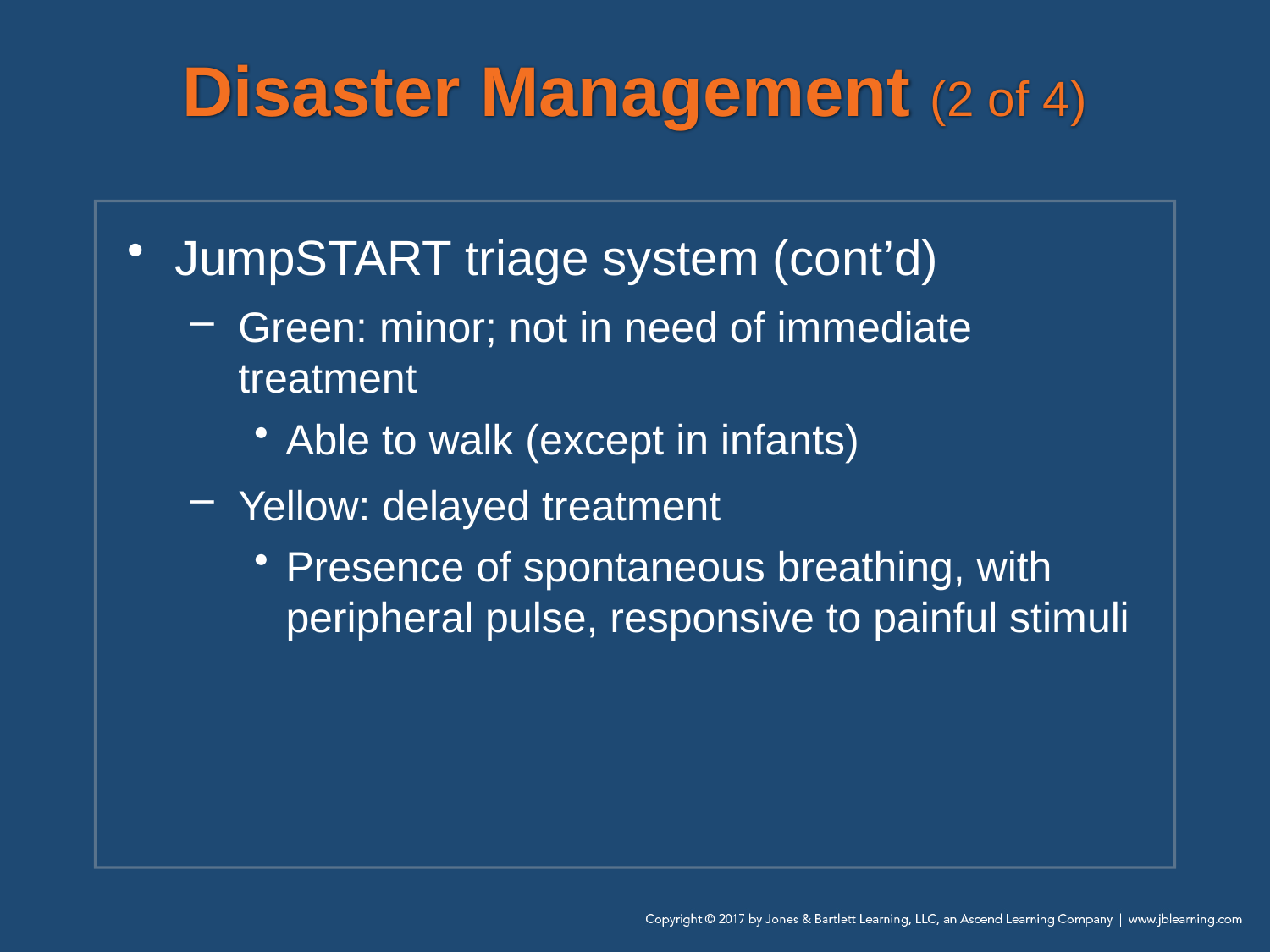

# Disaster Management (2 of 4)
JumpSTART triage system (cont’d)
Green: minor; not in need of immediate treatment
Able to walk (except in infants)
Yellow: delayed treatment
Presence of spontaneous breathing, with peripheral pulse, responsive to painful stimuli